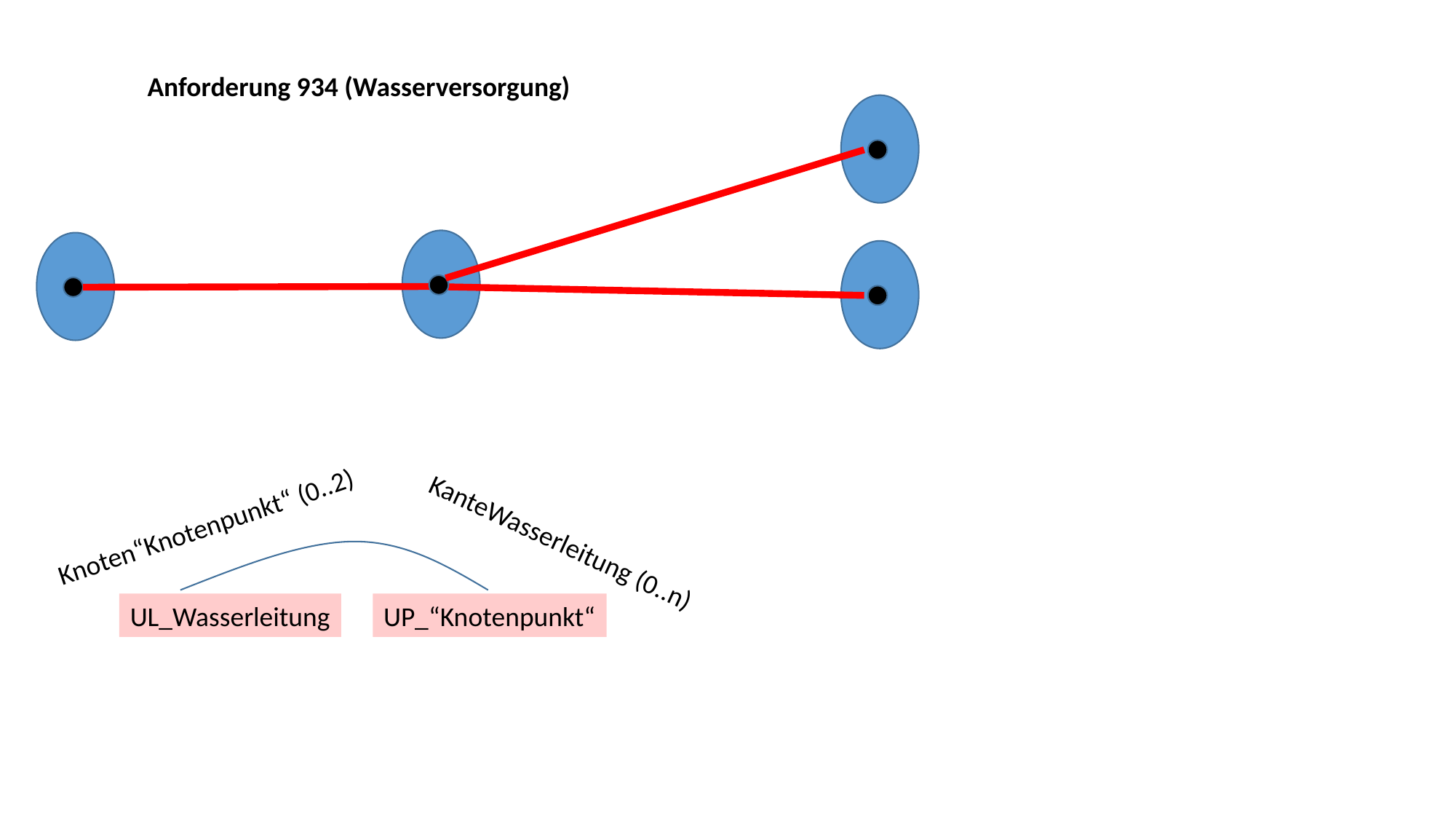

Anforderung 934 (Wasserversorgung)

Knoten“Knotenpunkt“ (0..2)
KanteWasserleitung (0..n)

UL_Wasserleitung
UP_“Knotenpunkt“